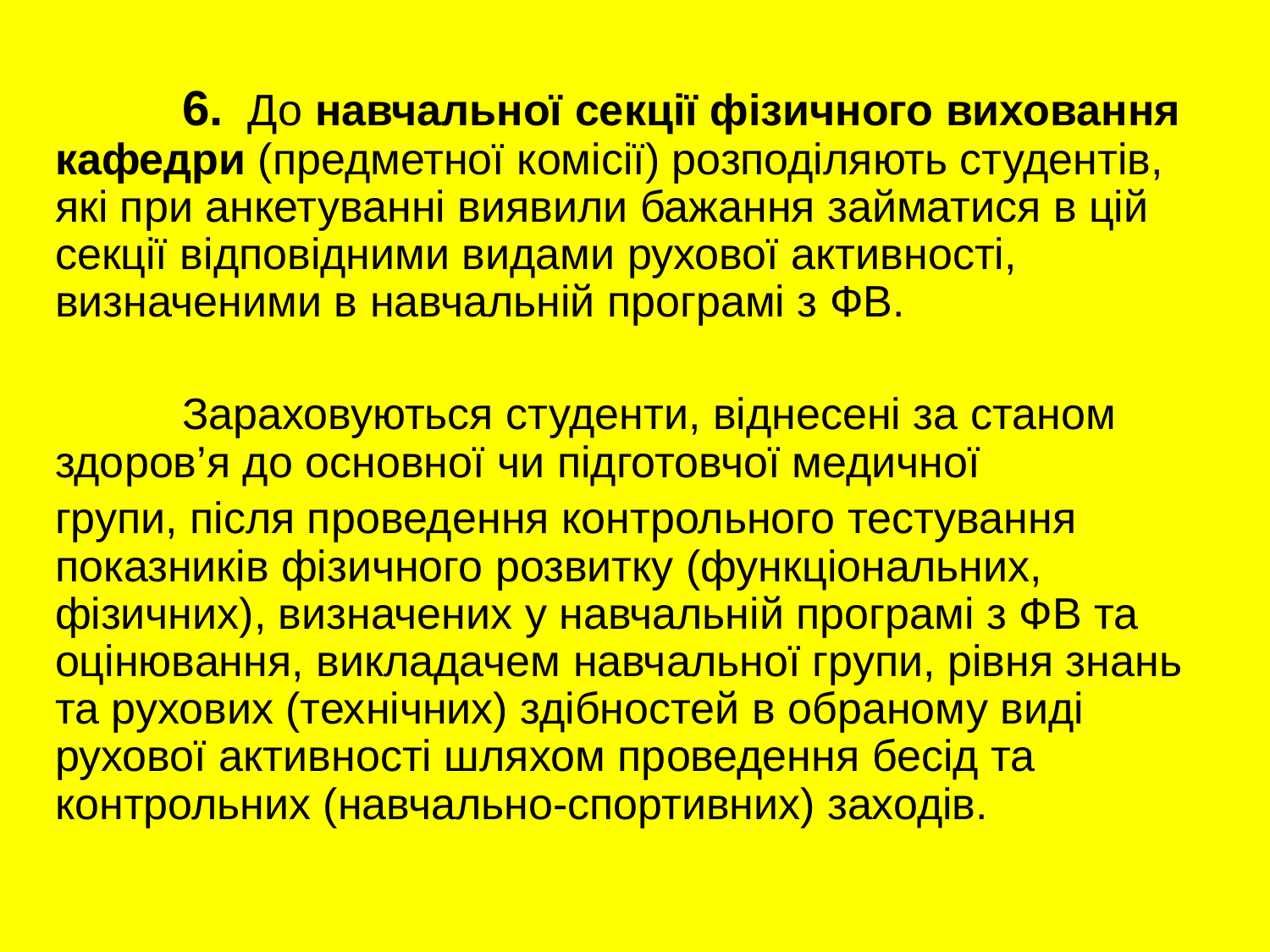

6.  До навчальної секції фізичного виховання кафедри (предметної комісії) розподіляють студентів, які при анкетуванні виявили бажання займатися в цій секції відповідними видами рухової активності, визначеними в навчальній програмі з ФВ.

	Зараховуються студенти, віднесені за станом здоров’я до основної чи підготовчої медичної
групи, після проведення контрольного тестування показників фізичного розвитку (функціональних, фізичних), визначених у навчальній програмі з ФВ та оцінювання, викладачем навчальної групи, рівня знань та рухових (технічних) здібностей в обраному виді рухової активності шляхом проведення бесід та контрольних (навчально-спортивних) заходів.